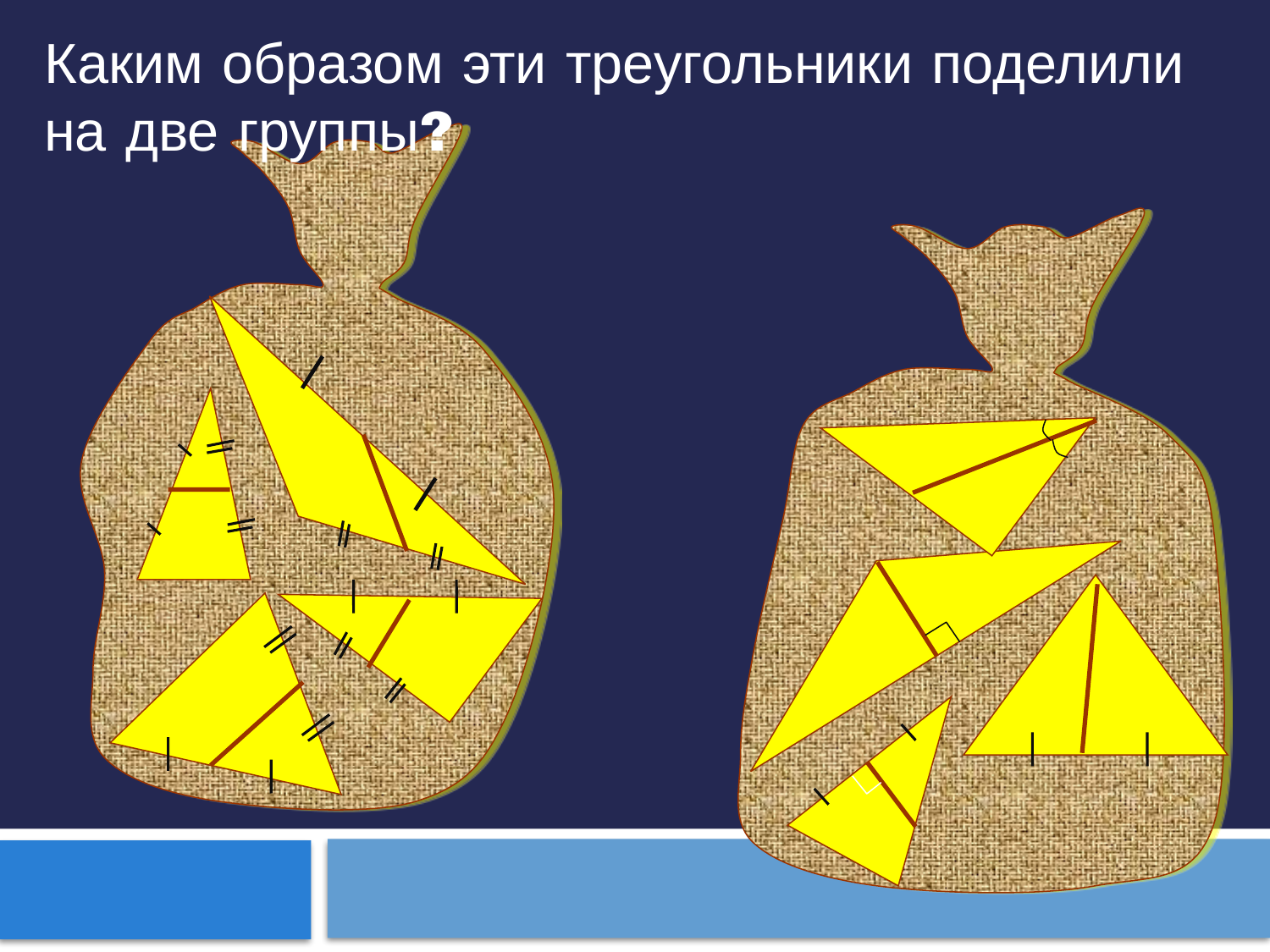

Каким образом эти треугольники поделили на две группы?